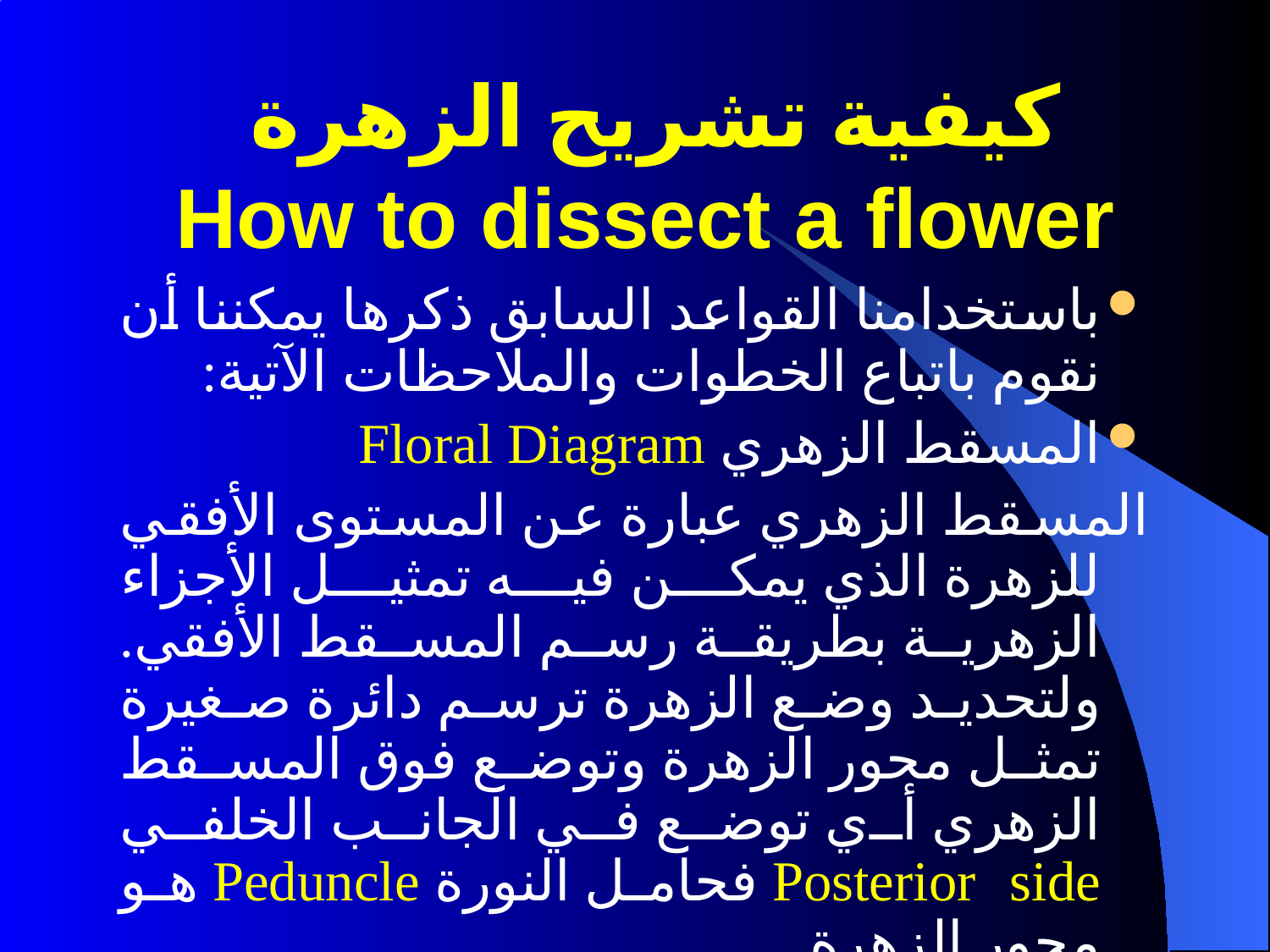

# كيفية تشريح الزهرة How to dissect a flower
باستخدامنا القواعد السابق ذكرها يمكننا أن نقوم باتباع الخطوات والملاحظات الآتية:
المسقط الزهري Floral Diagram
المسقط الزهري عبارة عن المستوى الأفقي للزهرة الذي يمكن فيه تمثيل الأجزاء الزهرية بطريقة رسم المسقط الأفقي. ولتحديد وضع الزهرة ترسم دائرة صغيرة تمثل محور الزهرة وتوضع فوق المسقط الزهري أي توضع في الجانب الخلفي Posterior side فحامل النورة Peduncle هو محور الزهرة